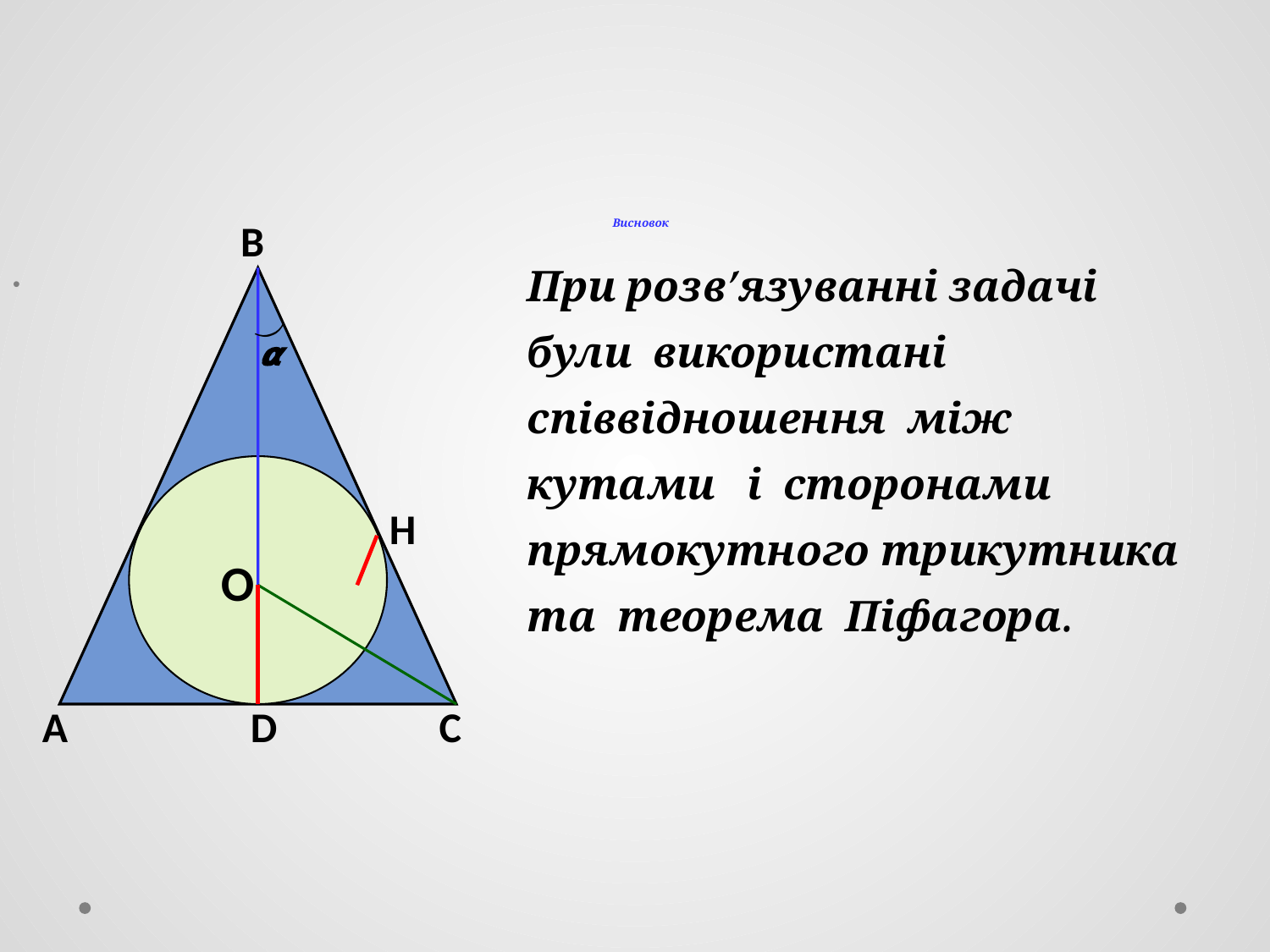

# Висновок

При розв’язуванні задачі
були  використані
співвідношення  між
кутами   і  сторонами
прямокутного трикутника
та  теорема  Піфагора.
В

)
𝞪

Н
О

А
D
С